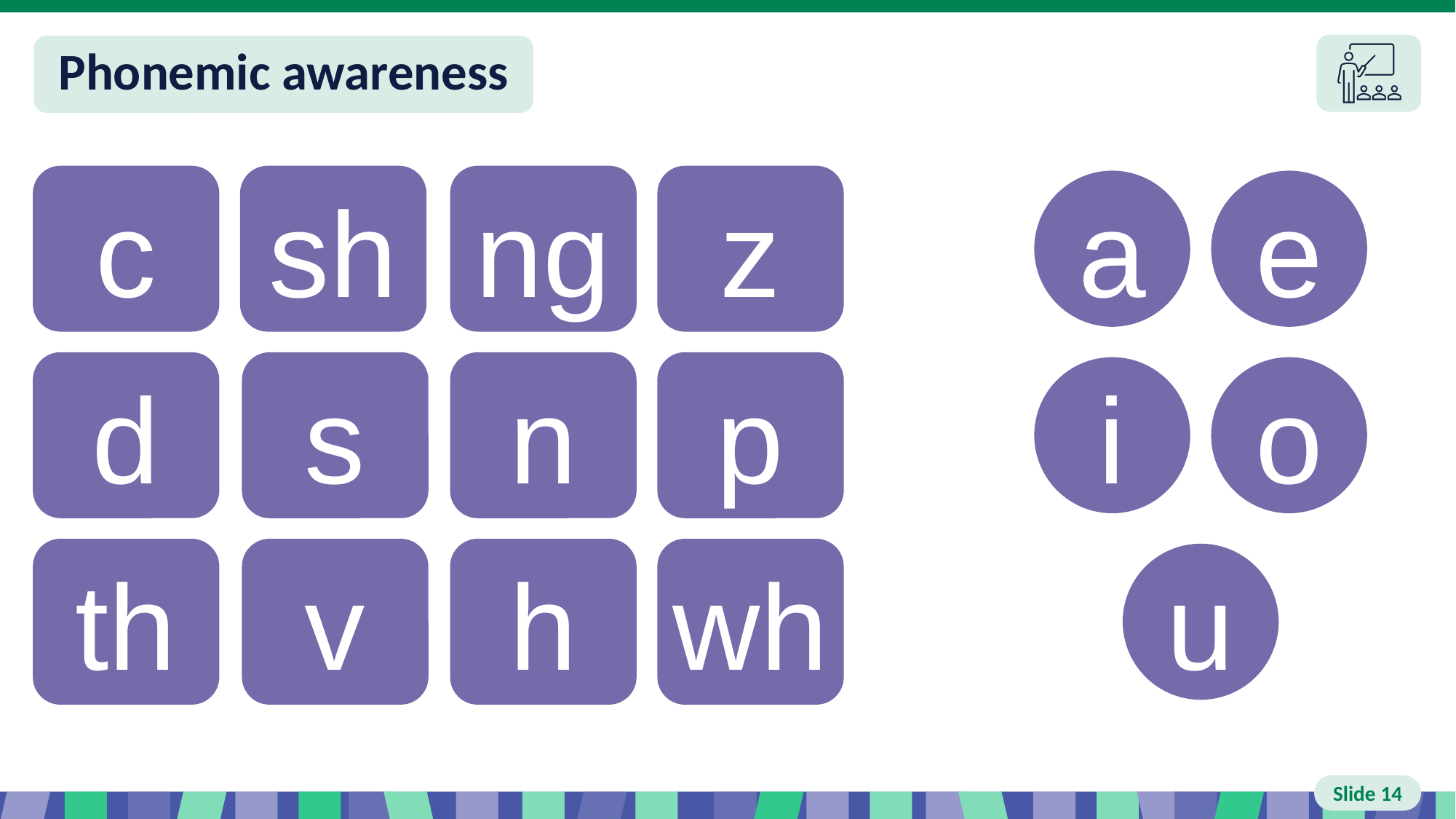

# Slide 14 Phonemic awareness
c
sh
ng
z
a
e
d
s
n
p
i
o
th
v
h
wh
u